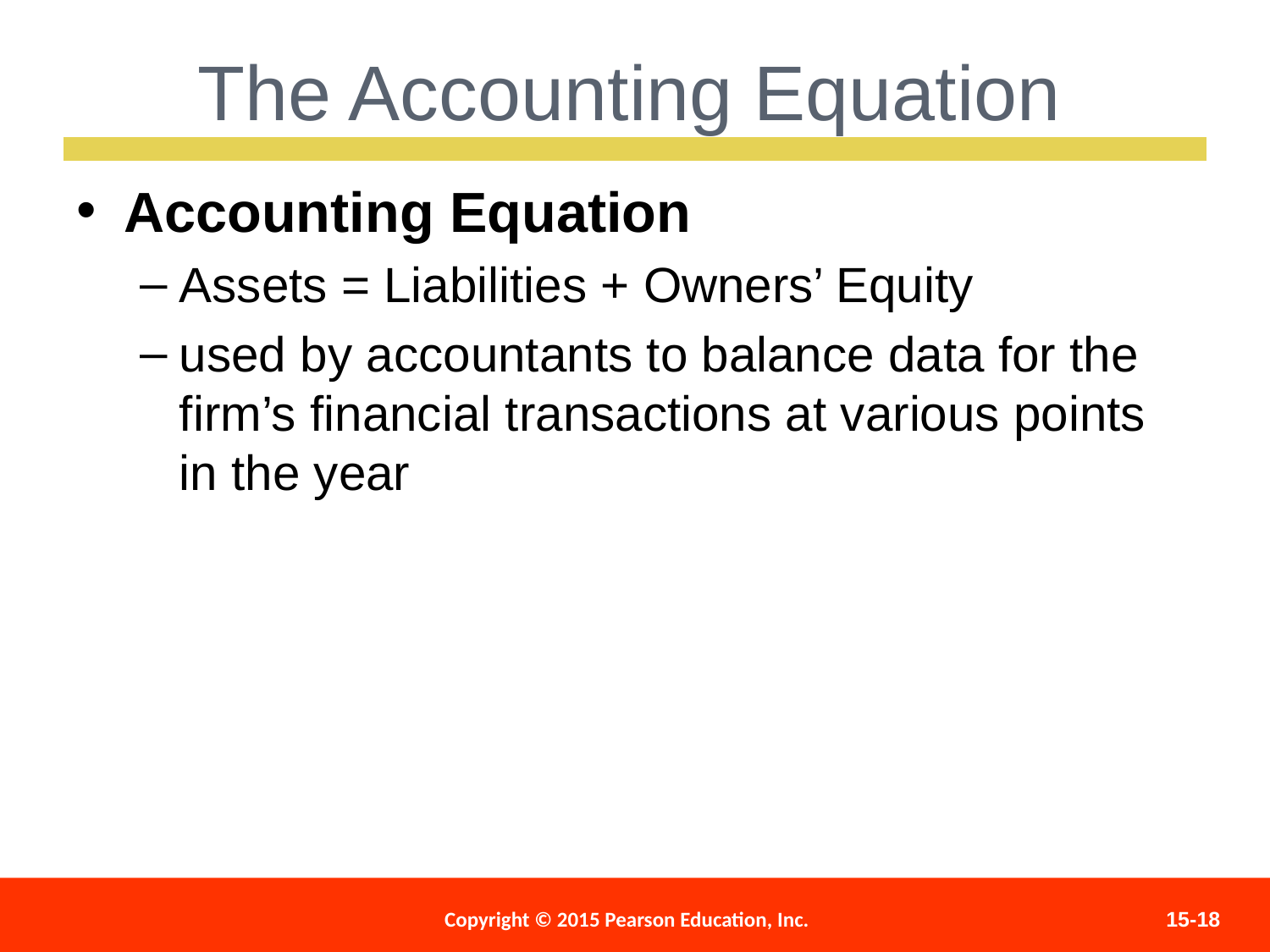

The Accounting Equation
Accounting Equation
Assets = Liabilities + Owners’ Equity
used by accountants to balance data for the firm’s financial transactions at various points in the year